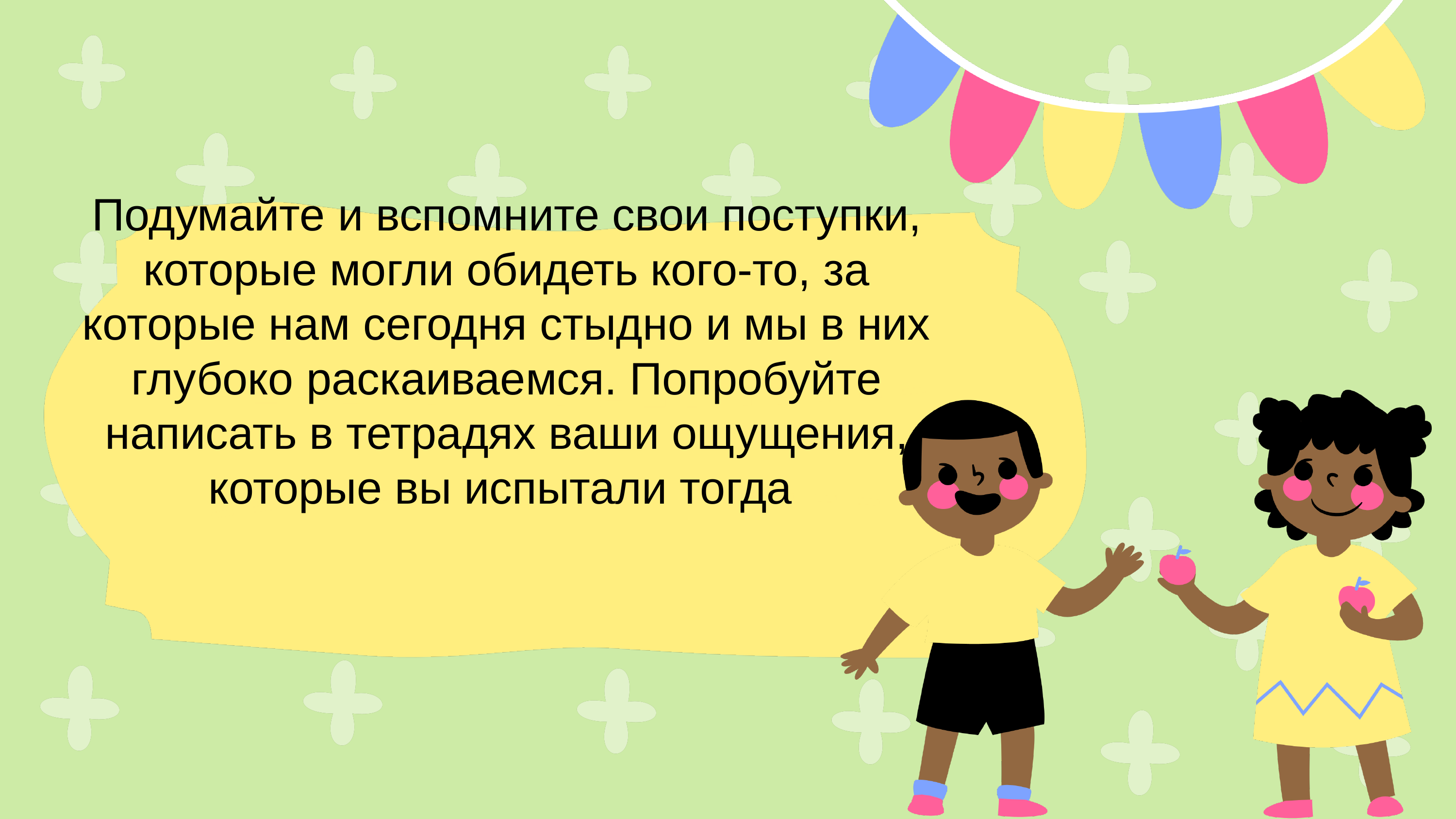

Подумайте и вспомните свои поступки, которые могли обидеть кого-то, за которые нам сегодня стыдно и мы в них глубоко раскаиваемся. Попробуйте написать в тетрадях ваши ощущения, которые вы испытали тогда